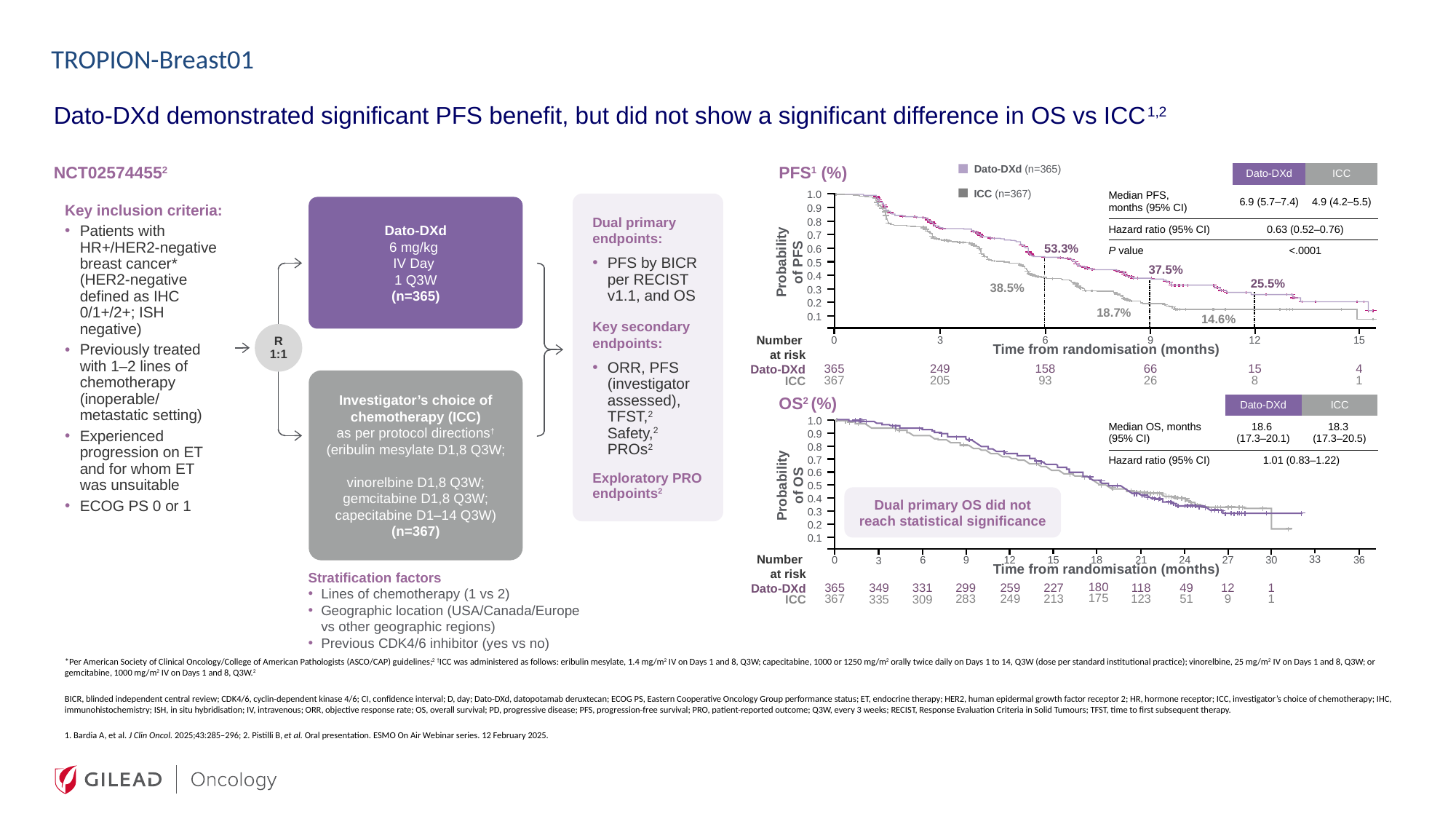

# TROPION-Breast01
Dato-DXd demonstrated significant PFS benefit, but did not show a significant difference in OS vs ICC1,2

Dato-DXd (n=365)

ICC (n=367)

|  | Dato-DXd | ICC |
| --- | --- | --- |
| Median PFS, months (95% CI) | 6.9 (5.7–7.4) | 4.9 (4.2–5.5) |
| Hazard ratio (95% CI) | 0.63 (0.52–0.76) |  |
| P value | <.0001 |  |
NCT025744552
PFS1 (%)
1.0

0.9

0.8

0.7

53.3%

0.6

Probability of PFS

0.5

37.5%

0.4

25.5%

38.5%

0.3

0.2

18.7%

0.1

14.6%

0
3
6
9
12
15
Number
at risk
Time from randomisation (months)
365
249
158
66
15
4
Dato-DXd
367
205
93
26
8
1
ICC
Key inclusion criteria:
Patients with HR+/HER2-negative breast cancer* (HER2-negative defined as IHC 0/1+/2+; ISH negative)
Previously treated with 1–2 lines of chemotherapy (inoperable/
metastatic setting)
Experienced progression on ET and for whom ET was unsuitable
ECOG PS 0 or 1
Dual primary endpoints:
PFS by BICR per RECIST v1.1, and OS
Key secondary endpoints:
ORR, PFS (investigator assessed), TFST,2 Safety,2 PROs2
Exploratory PRO endpoints2
Dato-DXd
6 mg/kg
IV Day
1 Q3W
(n=365)
Investigator’s choice of chemotherapy (ICC)
as per protocol directions†
(eribulin mesylate D1,8 Q3W;
vinorelbine D1,8 Q3W; gemcitabine D1,8 Q3W; capecitabine D1–14 Q3W)
(n=367)

R
1:1

OS2 (%)
|  | Dato-DXd | ICC |
| --- | --- | --- |
| Median OS, months (95% CI) | 18.6 (17.3–20.1) | 18.3 (17.3–20.5) |
| Hazard ratio (95% CI) | 1.01 (0.83–1.22) |  |
1.0

0.9

0.8

0.7

0.6

Probability of OS

0.5

Dual primary OS did not reach statistical significance

0.4

0.3

0.2

0.1
33
24
15
18
21
0
9
12
30
36
27
6
3
Number
at risk
Time from randomisation (months)
180
12
365
299
227
118
1
259
49
349
331
Dato-DXd
175
9
367
283
213
123
1
249
51
335
309
ICC
Stratification factors
Lines of chemotherapy (1 vs 2)
Geographic location (USA/Canada/Europe
vs other geographic regions)
Previous CDK4/6 inhibitor (yes vs no)
*Per American Society of Clinical Oncology/College of American Pathologists (ASCO/CAP) guidelines;2 †ICC was administered as follows: eribulin mesylate, 1.4 mg/m2 IV on Days 1 and 8, Q3W; capecitabine, 1000 or 1250 mg/m2 orally twice daily on Days 1 to 14, Q3W (dose per standard institutional practice); vinorelbine, 25 mg/m2 IV on Days 1 and 8, Q3W; or gemcitabine, 1000 mg/m2 IV on Days 1 and 8, Q3W.2
BICR, blinded independent central review; CDK4/6, cyclin-dependent kinase 4/6; CI, confidence interval; D, day; Dato-DXd, datopotamab deruxtecan; ECOG PS, Eastern Cooperative Oncology Group performance status; ET, endocrine therapy; HER2, human epidermal growth factor receptor 2; HR, hormone receptor; ICC, investigator’s choice of chemotherapy; IHC, immunohistochemistry; ISH, in situ hybridisation; IV, intravenous; ORR, objective response rate; OS, overall survival; PD, progressive disease; PFS, progression-free survival; PRO, patient-reported outcome; Q3W, every 3 weeks; RECIST, Response Evaluation Criteria in Solid Tumours; TFST, time to first subsequent therapy.
1. Bardia A, et al. J Clin Oncol. 2025;43:285–296; 2. Pistilli B, et al. Oral presentation. ESMO On Air Webinar series. 12 February 2025.